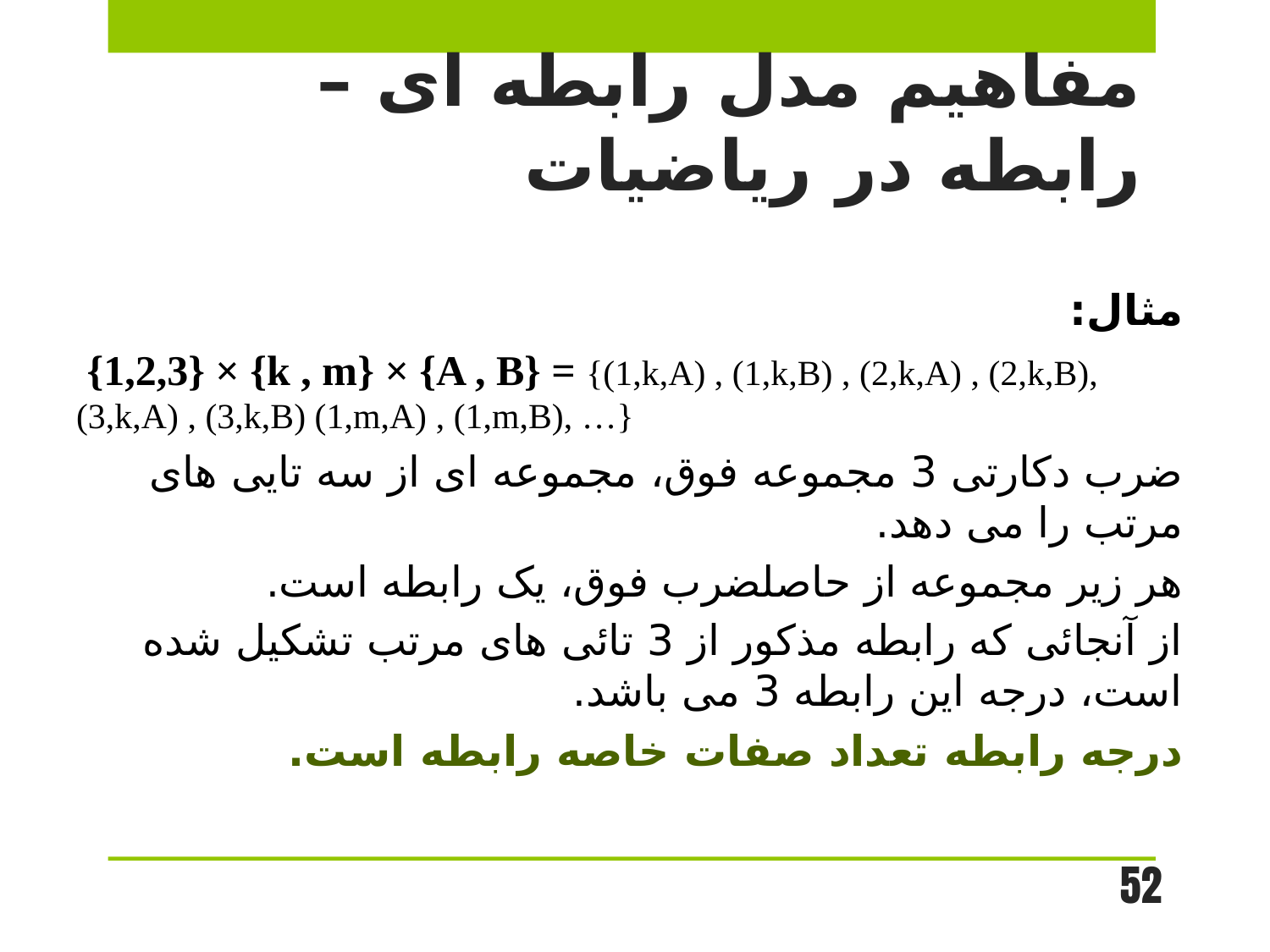

# مفاهیم مدل رابطه ای – رابطه در ریاضیات
مثال:
 {1,2,3} × {k , m} × {A , B} = {(1,k,A) , (1,k,B) , (2,k,A) , (2,k,B), (3,k,A) , (3,k,B) (1,m,A) , (1,m,B), …}
ضرب دکارتی 3 مجموعه فوق، مجموعه ای از سه تایی های مرتب را می دهد.
هر زیر مجموعه از حاصلضرب فوق، یک رابطه است.
از آنجائی که رابطه مذکور از 3 تائی های مرتب تشکیل شده است، درجه این رابطه 3 می باشد.
درجه رابطه تعداد صفات خاصه رابطه است.
52